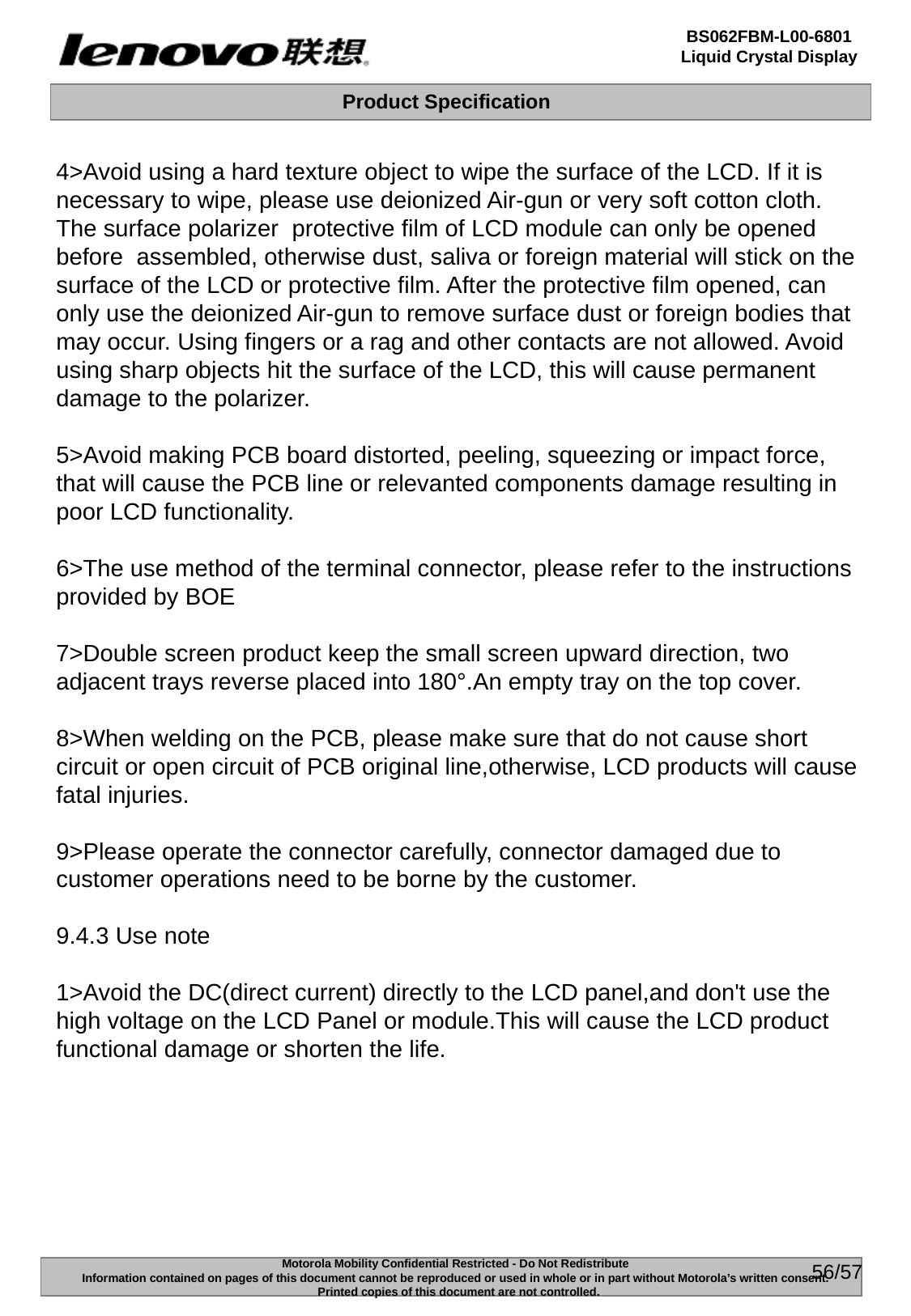

4>Avoid using a hard texture object to wipe the surface of the LCD. If it is necessary to wipe, please use deionized Air-gun or very soft cotton cloth. The surface polarizer  protective film of LCD module can only be opened before  assembled, otherwise dust, saliva or foreign material will stick on the surface of the LCD or protective film. After the protective film opened, can only use the deionized Air-gun to remove surface dust or foreign bodies that may occur. Using fingers or a rag and other contacts are not allowed. Avoid using sharp objects hit the surface of the LCD, this will cause permanent damage to the polarizer.

5>Avoid making PCB board distorted, peeling, squeezing or impact force, that will cause the PCB line or relevanted components damage resulting in poor LCD functionality.

6>The use method of the terminal connector, please refer to the instructions provided by BOE

7>Double screen product keep the small screen upward direction, two adjacent trays reverse placed into 180°.An empty tray on the top cover.

8>When welding on the PCB, please make sure that do not cause short circuit or open circuit of PCB original line,otherwise, LCD products will cause fatal injuries.

9>Please operate the connector carefully, connector damaged due to customer operations need to be borne by the customer.

9.4.3 Use note

1>Avoid the DC(direct current) directly to the LCD panel,and don't use the high voltage on the LCD Panel or module.This will cause the LCD product functional damage or shorten the life.

56/57